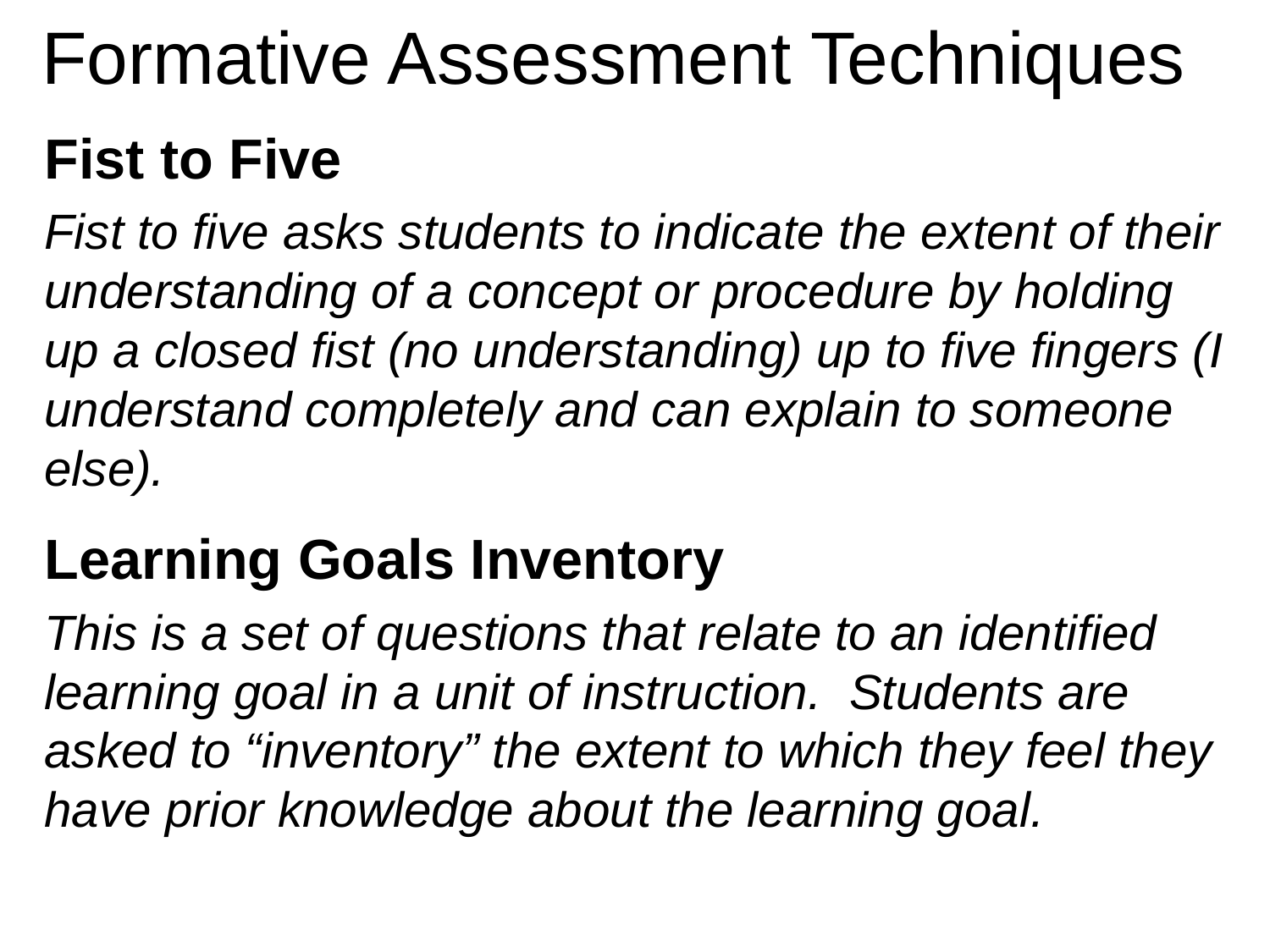

# Formative Assessment Techniques
Fist to Five
Fist to five asks students to indicate the extent of their understanding of a concept or procedure by holding up a closed fist (no understanding) up to five fingers (I understand completely and can explain to someone else).

Learning Goals Inventory
This is a set of questions that relate to an identified learning goal in a unit of instruction.  Students are asked to “inventory” the extent to which they feel they have prior knowledge about the learning goal.